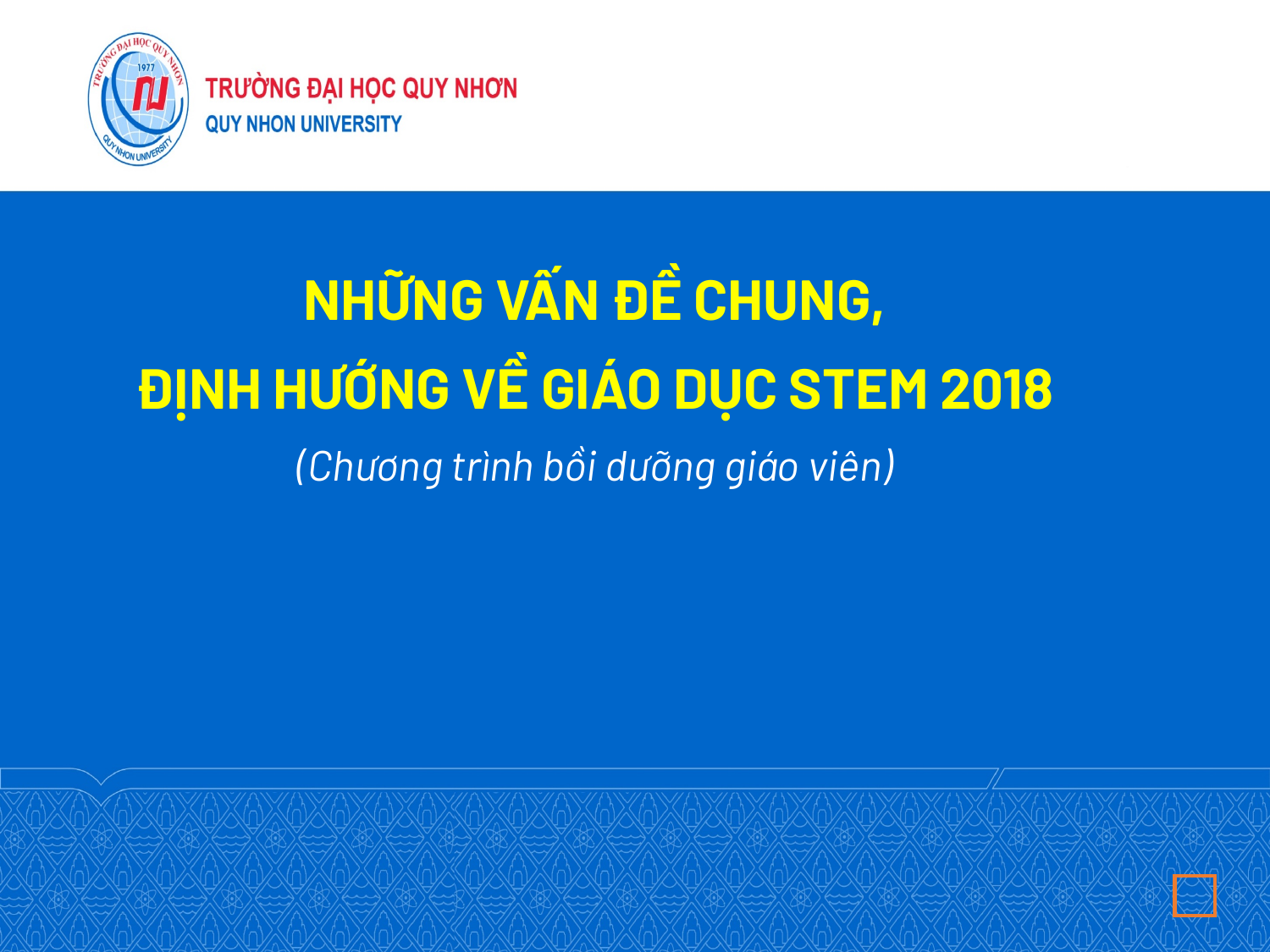

NHỮNG VẤN ĐỀ CHUNG,
ĐỊNH HƯỚNG VỀ GIÁO DỤC STEM 2018
(Chương trình bồi dưỡng giáo viên)